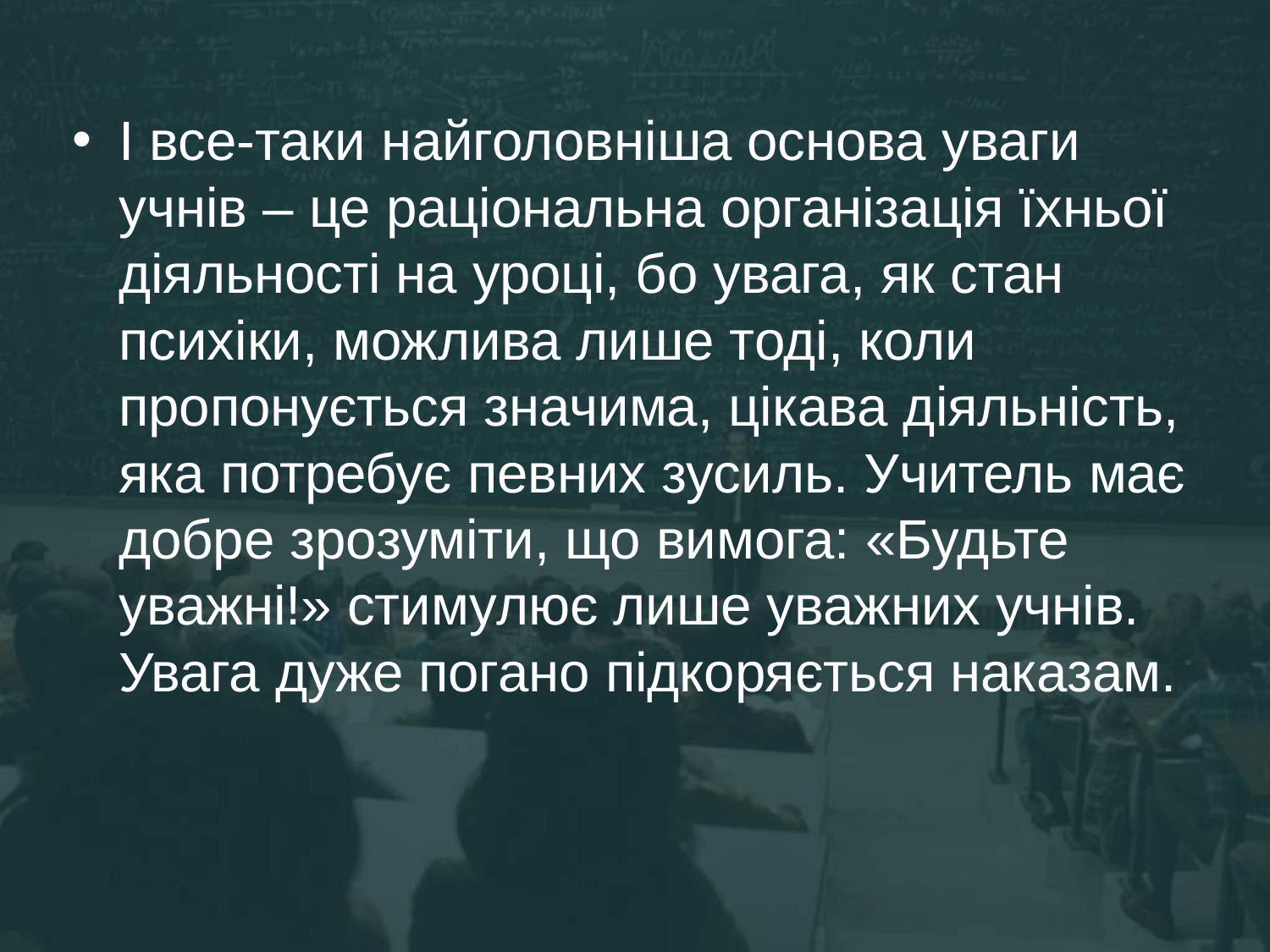

І все-таки найголовніша основа уваги учнів – це раціональна організація їхньої діяльності на уроці, бо увага, як стан психіки, можлива лише тоді, коли пропонується значима, цікава діяльність, яка потребує певних зусиль. Учитель має добре зрозуміти, що вимога: «Будьте уважні!» стимулює лише уважних учнів. Увага дуже погано підкоряється наказам.